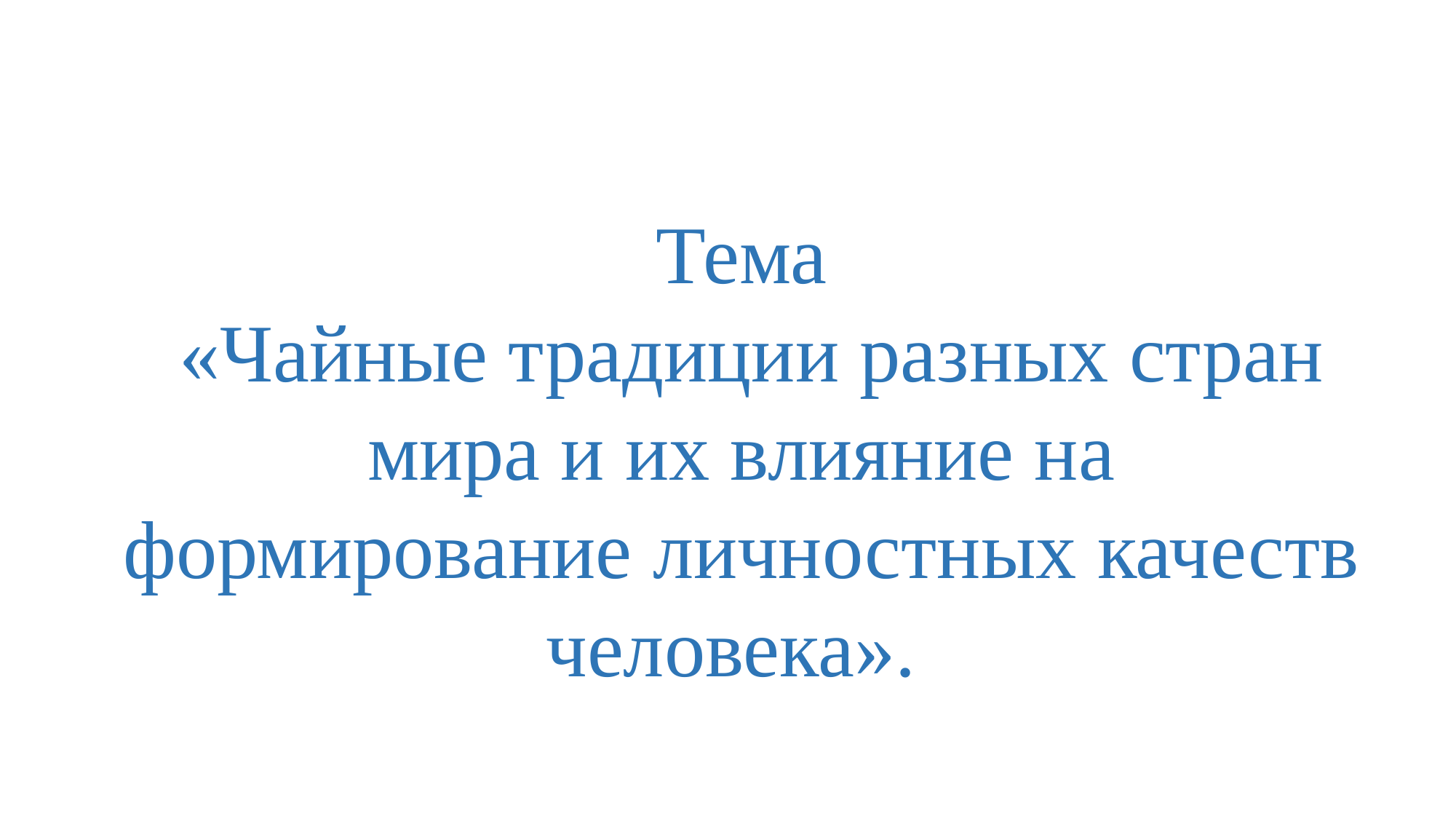

Тема
 «Чайные традиции разных стран мира и их влияние на формирование личностных качеств человека».